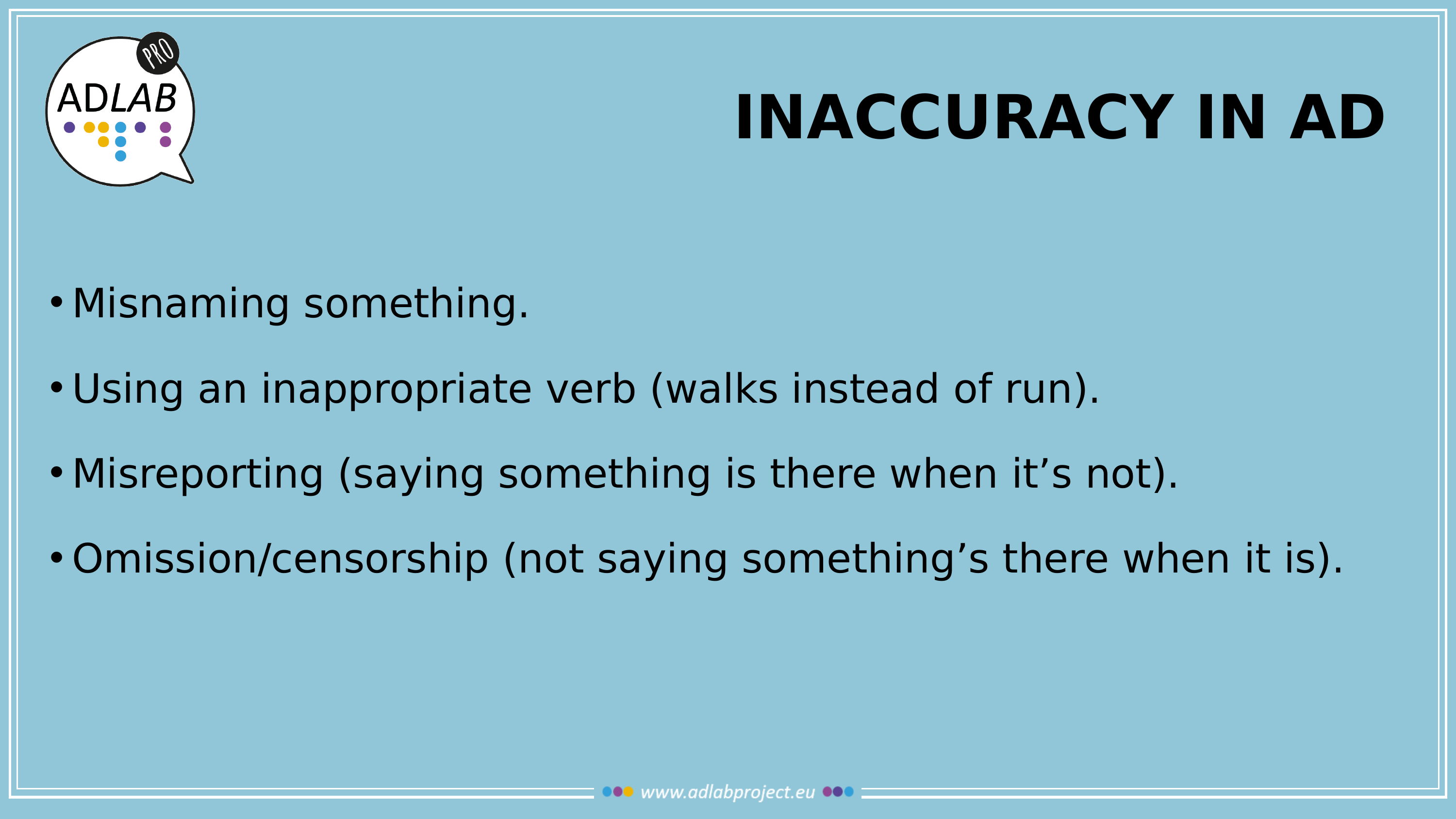

# INAccuracy in ad

Misnaming something.
Using an inappropriate verb (walks instead of run).
Misreporting (saying something is there when it’s not).
Omission/censorship (not saying something’s there when it is).